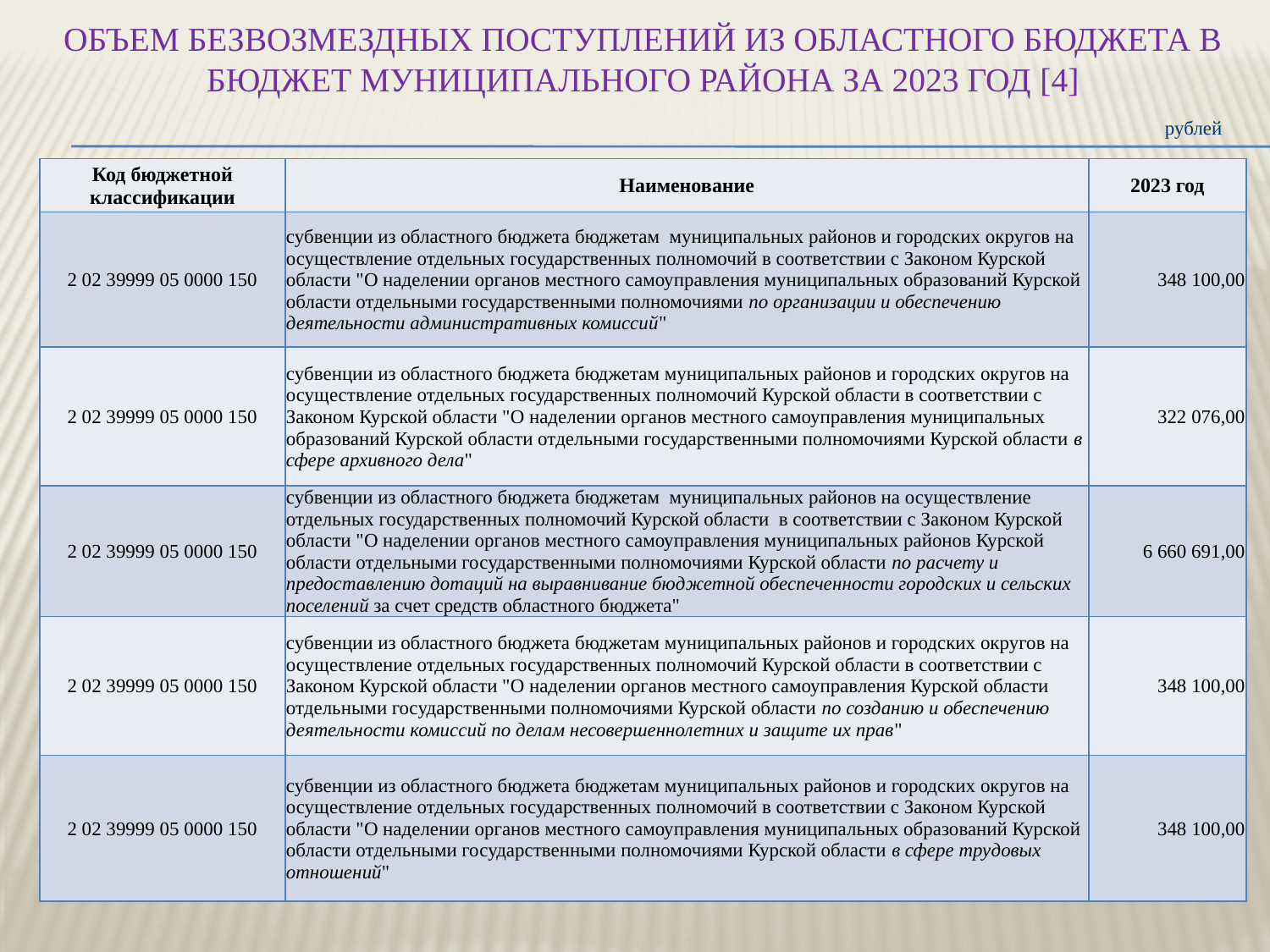

# ОБЪЕМ БЕЗВОЗМЕЗДНЫХ ПОСТУПЛЕНИЙ ИЗ ОБЛАСТНОГО БЮДЖЕТА В БЮДЖЕТ МУНИЦИПАЛЬНОГО РАЙОНА ЗА 2023 ГОД [4]
рублей
| Код бюджетной классификации | Наименование | 2023 год |
| --- | --- | --- |
| 2 02 39999 05 0000 150 | субвенции из областного бюджета бюджетам муниципальных районов и городских округов на осуществление отдельных государственных полномочий в соответствии с Законом Курской области "О наделении органов местного самоуправления муниципальных образований Курской области отдельными государственными полномочиями по организации и обеспечению деятельности административных комиссий" | 348 100,00 |
| 2 02 39999 05 0000 150 | субвенции из областного бюджета бюджетам муниципальных районов и городских округов на осуществление отдельных государственных полномочий Курской области в соответствии с Законом Курской области "О наделении органов местного самоуправления муниципальных образований Курской области отдельными государственными полномочиями Курской области в сфере архивного дела" | 322 076,00 |
| 2 02 39999 05 0000 150 | субвенции из областного бюджета бюджетам муниципальных районов на осуществление отдельных государственных полномочий Курской области в соответствии с Законом Курской области "О наделении органов местного самоуправления муниципальных районов Курской области отдельными государственными полномочиями Курской области по расчету и предоставлению дотаций на выравнивание бюджетной обеспеченности городских и сельских поселений за счет средств областного бюджета" | 6 660 691,00 |
| 2 02 39999 05 0000 150 | субвенции из областного бюджета бюджетам муниципальных районов и городских округов на осуществление отдельных государственных полномочий Курской области в соответствии с Законом Курской области "О наделении органов местного самоуправления Курской области отдельными государственными полномочиями Курской области по созданию и обеспечению деятельности комиссий по делам несовершеннолетних и защите их прав" | 348 100,00 |
| 2 02 39999 05 0000 150 | субвенции из областного бюджета бюджетам муниципальных районов и городских округов на осуществление отдельных государственных полномочий в соответствии с Законом Курской области "О наделении органов местного самоуправления муниципальных образований Курской области отдельными государственными полномочиями Курской области в сфере трудовых отношений" | 348 100,00 |